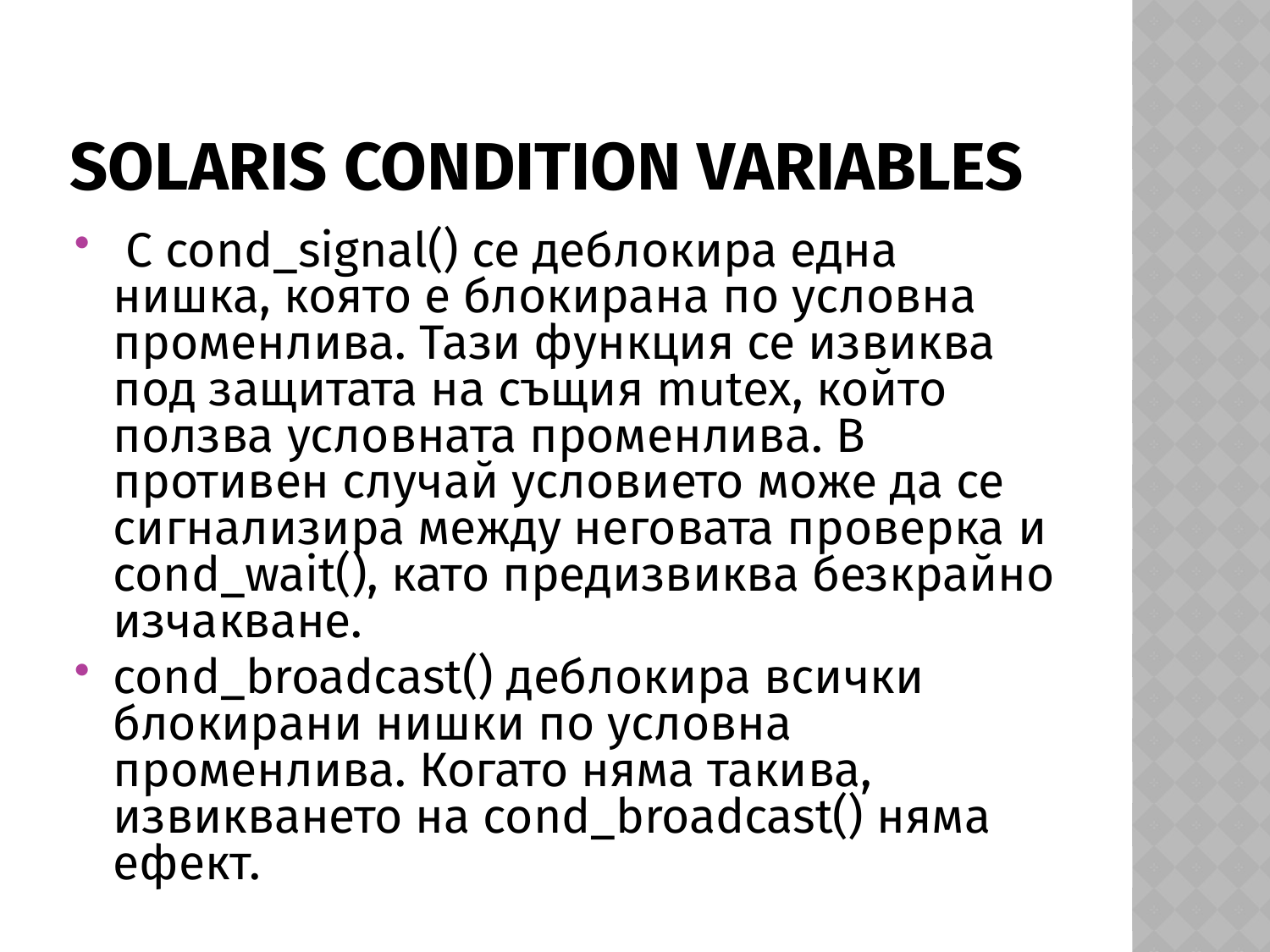

# Solaris Condition Variables
 С cond_signal() се деблокира една нишка, която е блокирана по условна променлива. Тази функция се извиква под защитата на същия mutex, който ползва условната променлива. В противен случай условието може да се сигнализира между неговата проверка и cond_wait(), като предизвиква безкрайно изчакване.
cond_broadcast() деблокира всички блокирани нишки по условна променлива. Когато няма такива, извикването на cond_broadcast() няма ефект.